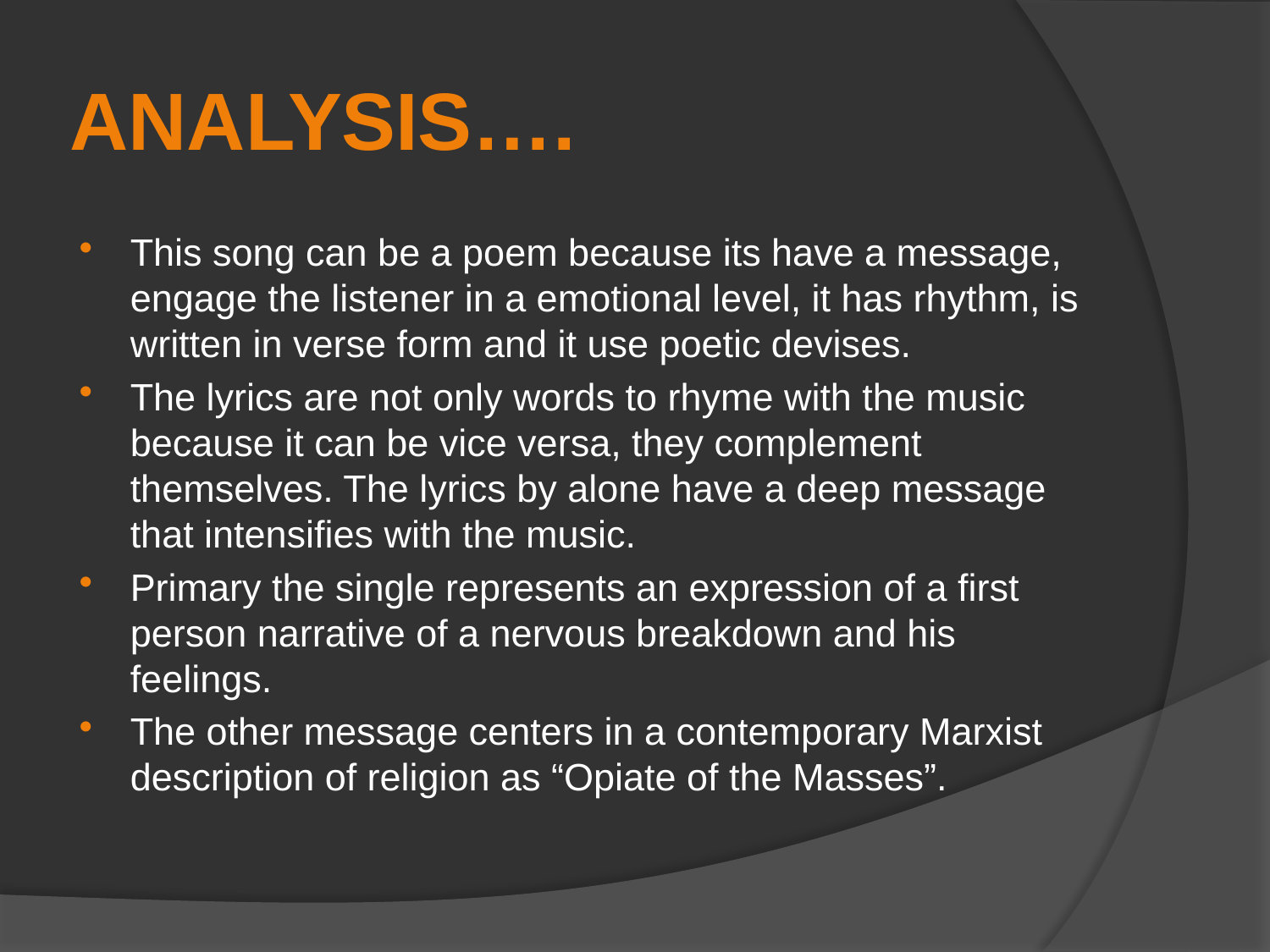

# Analysis….
This song can be a poem because its have a message, engage the listener in a emotional level, it has rhythm, is written in verse form and it use poetic devises.
The lyrics are not only words to rhyme with the music because it can be vice versa, they complement themselves. The lyrics by alone have a deep message that intensifies with the music.
Primary the single represents an expression of a first person narrative of a nervous breakdown and his feelings.
The other message centers in a contemporary Marxist description of religion as “Opiate of the Masses”.